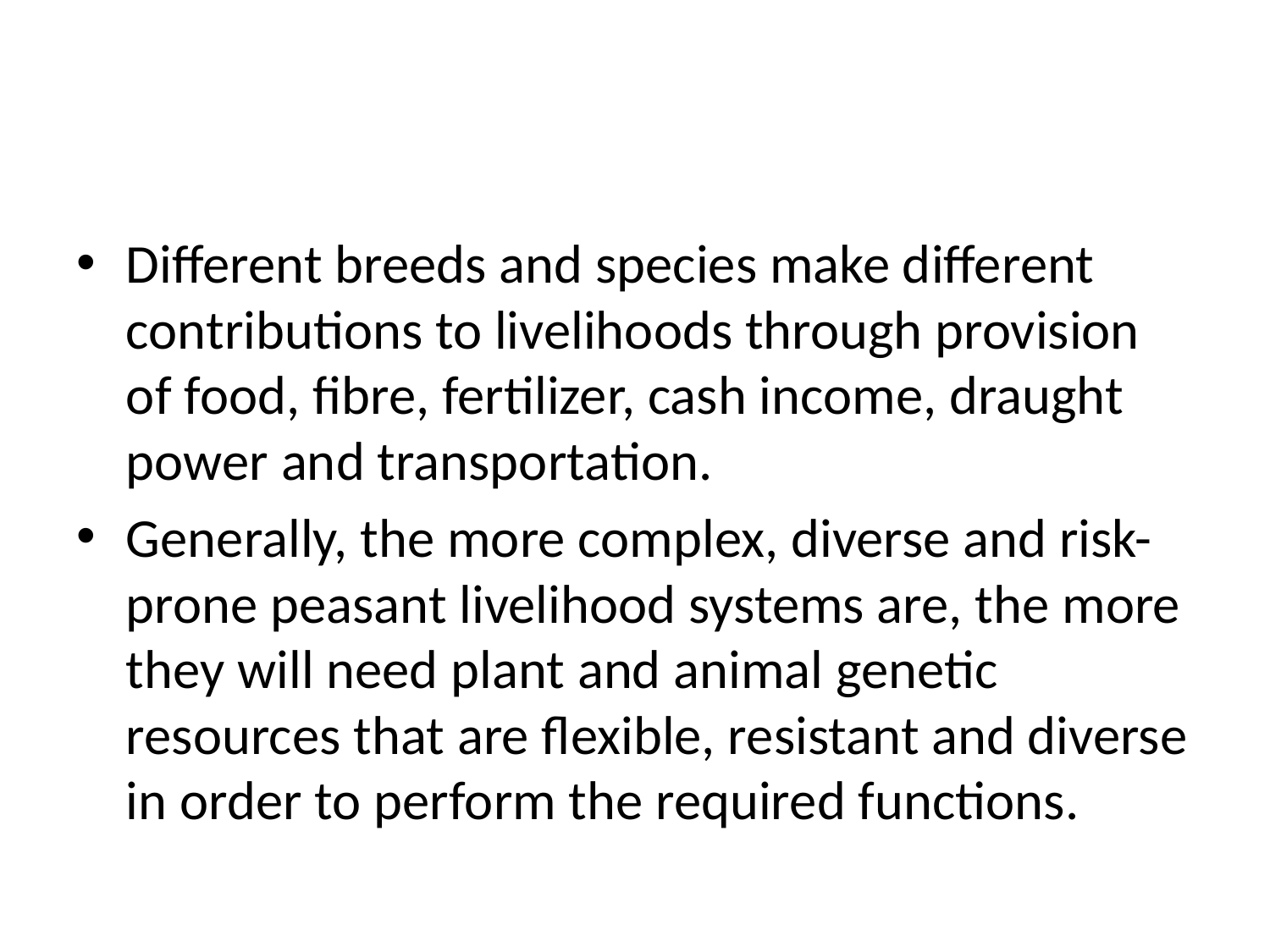

#
Different breeds and species make different contributions to livelihoods through provision of food, fibre, fertilizer, cash income, draught power and transportation.
Generally, the more complex, diverse and risk-prone peasant livelihood systems are, the more they will need plant and animal genetic resources that are flexible, resistant and diverse in order to perform the required functions.